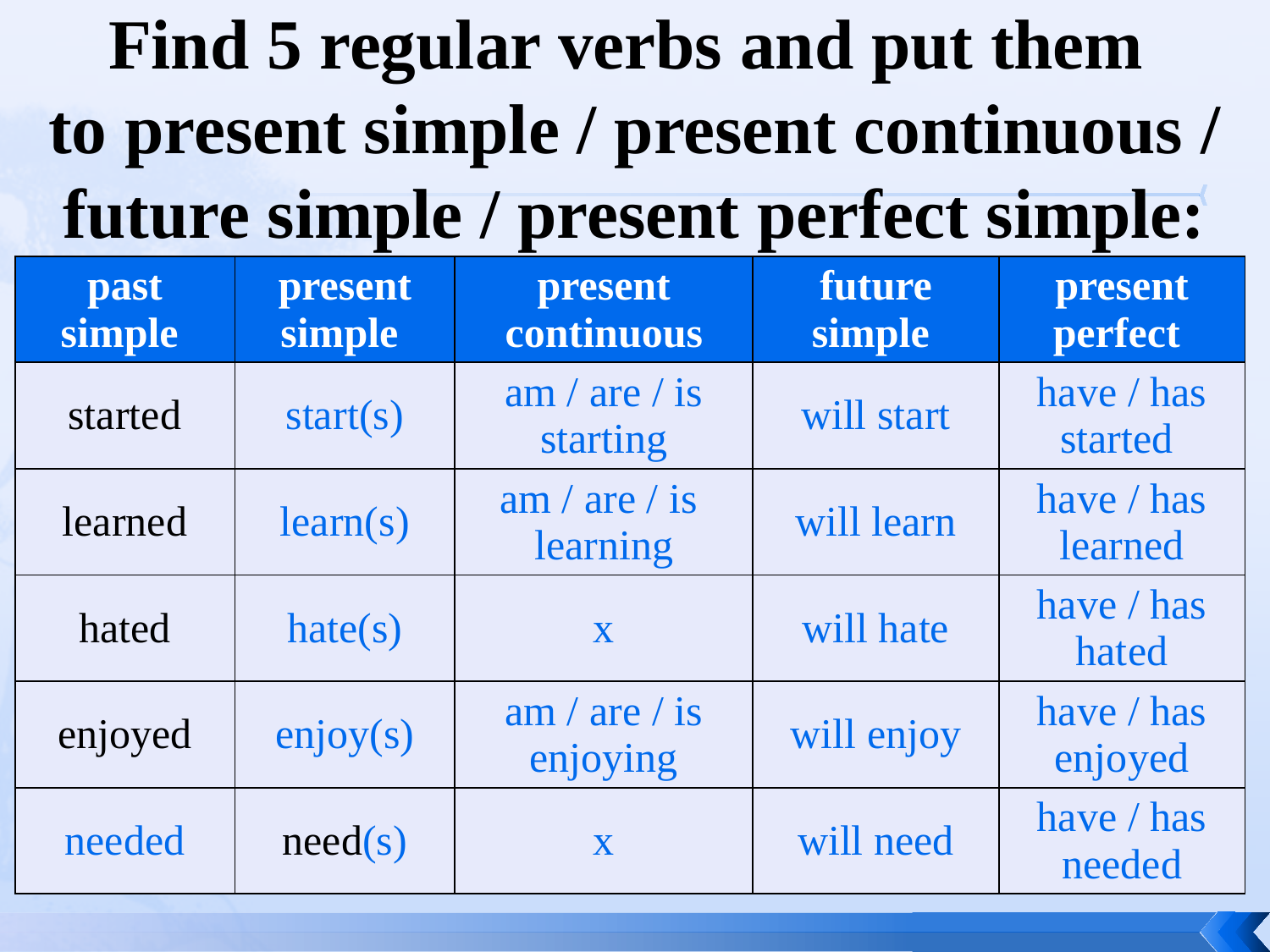

# Find 5 regular verbs and put them to present simple / present continuous / future simple / present perfect simple:
| past simple | present simple | present continuous | future simple | present perfect |
| --- | --- | --- | --- | --- |
| started | start(s) | am / are / is starting | will start | have / has started |
| learned | learn(s) | am / are / is learning | will learn | have / has learned |
| hated | hate(s) | x | will hate | have / has hated |
| enjoyed | enjoy(s) | am / are / is enjoying | will enjoy | have / has enjoyed |
| needed | need(s) | x | will need | have / has needed |